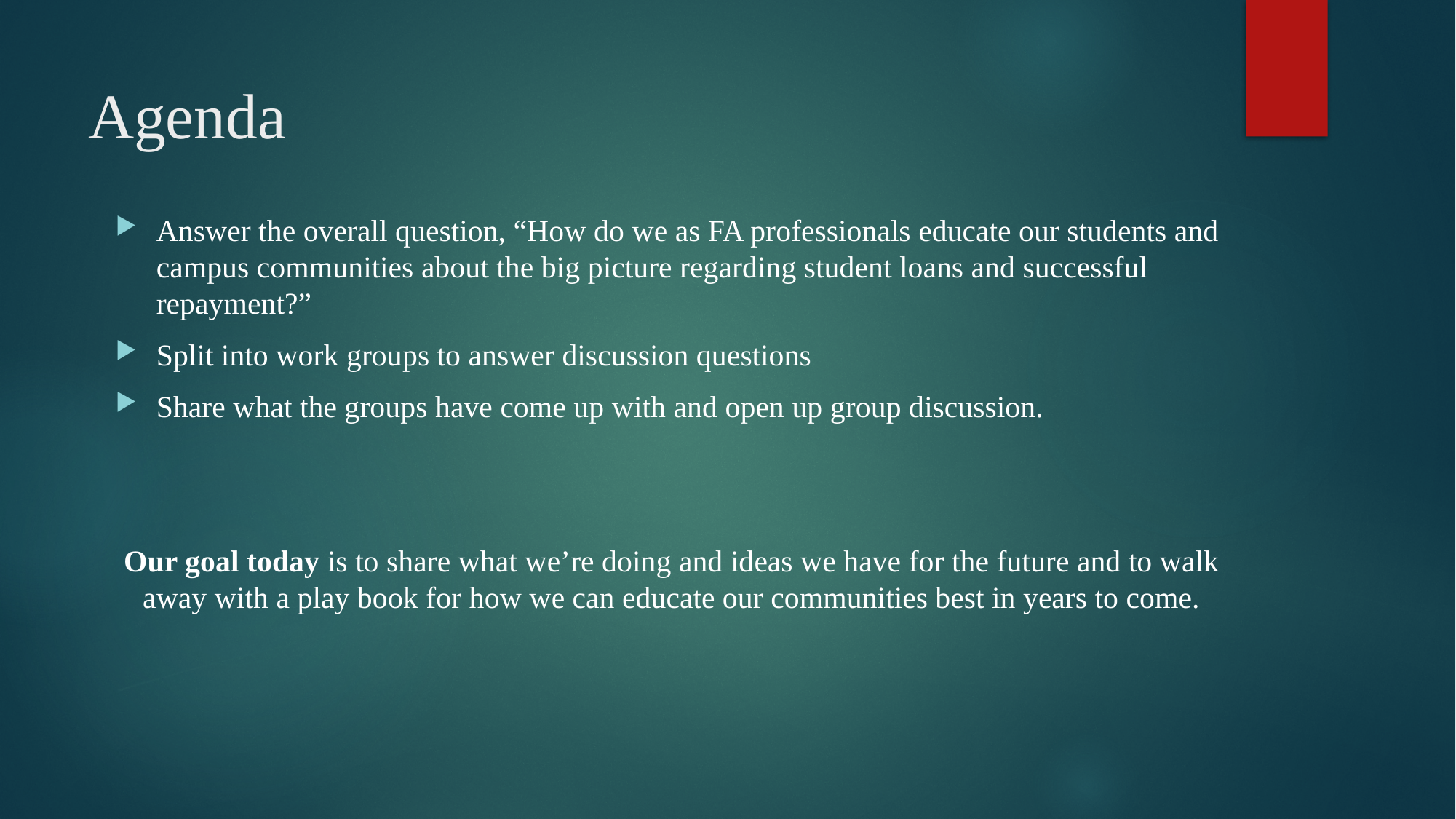

# Agenda
Answer the overall question, “How do we as FA professionals educate our students and campus communities about the big picture regarding student loans and successful repayment?”
Split into work groups to answer discussion questions
Share what the groups have come up with and open up group discussion.

Our goal today is to share what we’re doing and ideas we have for the future and to walk away with a play book for how we can educate our communities best in years to come.